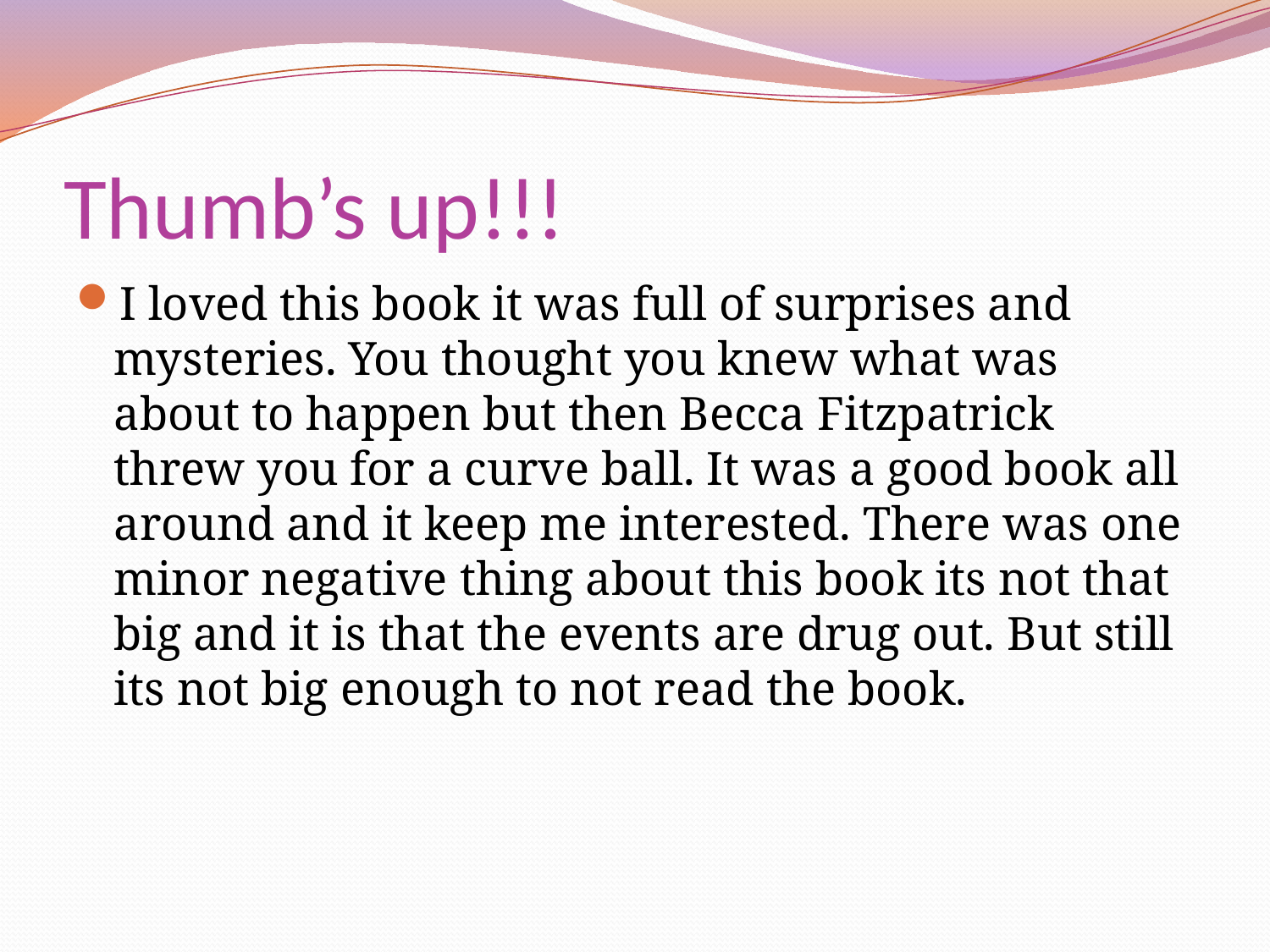

# Thumb’s up!!!
I loved this book it was full of surprises and mysteries. You thought you knew what was about to happen but then Becca Fitzpatrick threw you for a curve ball. It was a good book all around and it keep me interested. There was one minor negative thing about this book its not that big and it is that the events are drug out. But still its not big enough to not read the book.